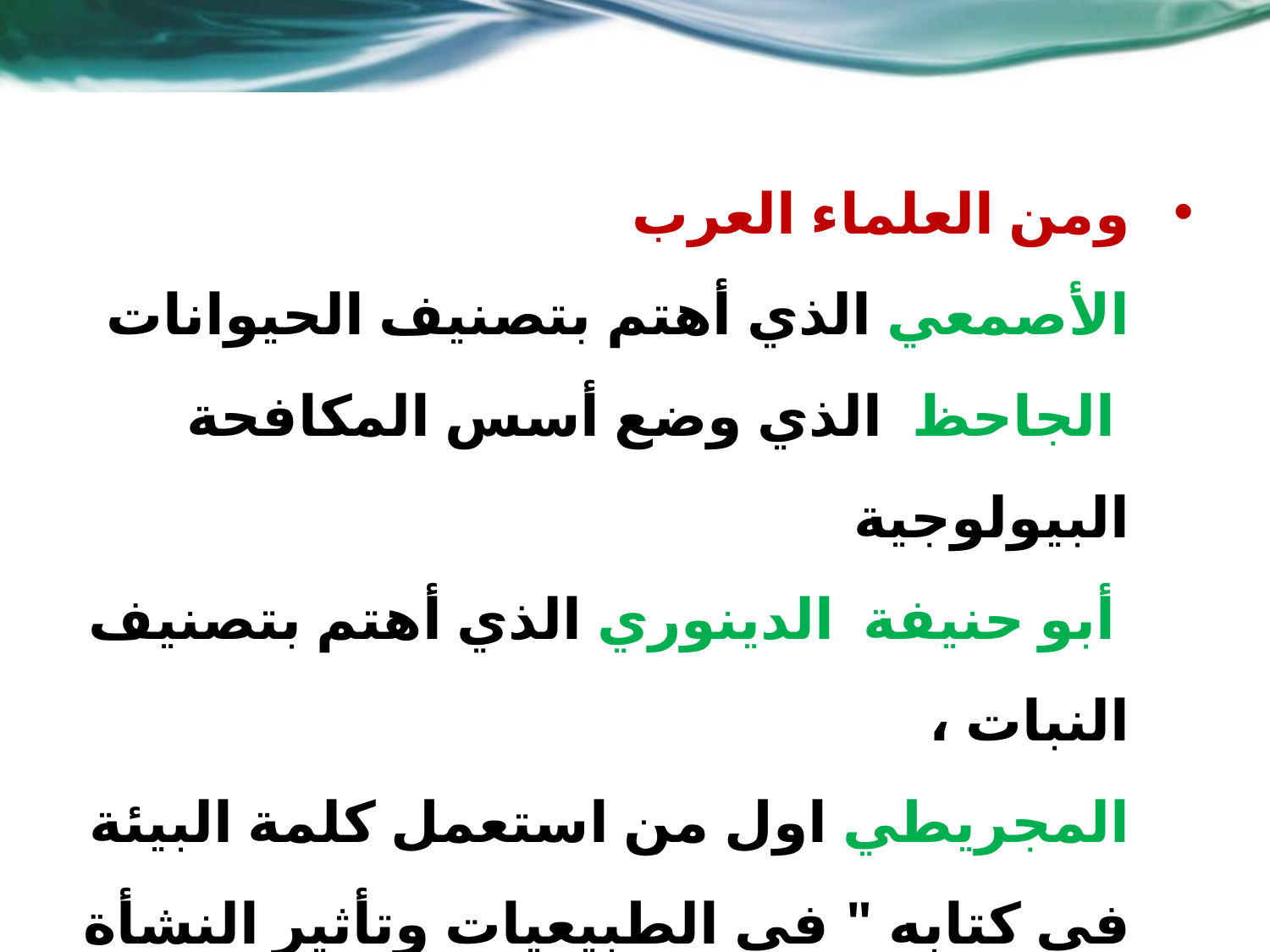

# ومن العلماء العرب الأصمعي الذي أهتم بتصنيف الحيوانات الجاحظ  الذي وضع أسس المكافحة البيولوجية أبو حنيفة  الدينوري الذي أهتم بتصنيف النبات ، المجريطي اول من استعمل كلمة البيئة في كتابه " في الطبيعيات وتأثير النشأة علی الكائنات الحية